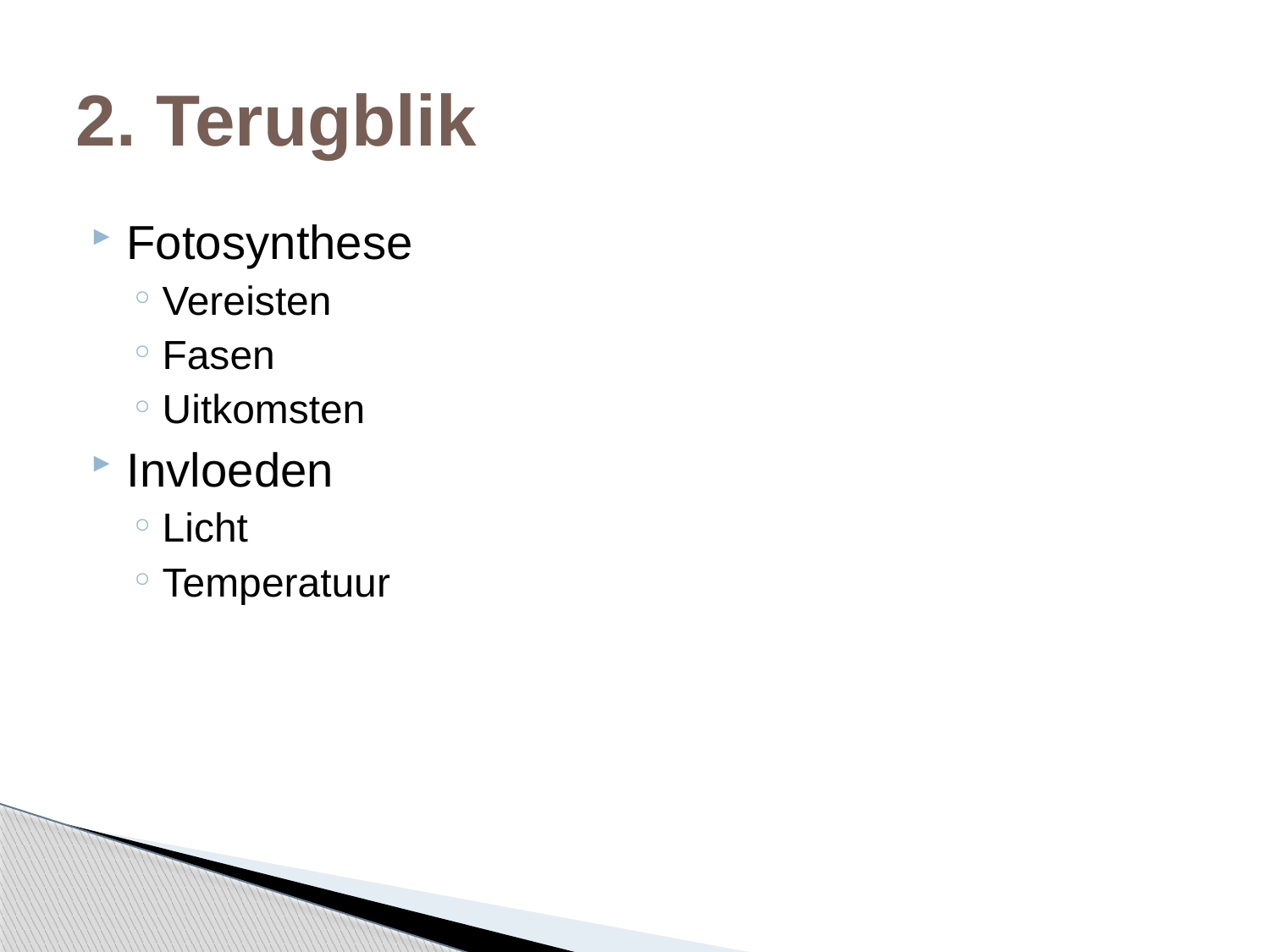

# 2. Terugblik
Fotosynthese
Vereisten
Fasen
Uitkomsten
Invloeden
Licht
Temperatuur